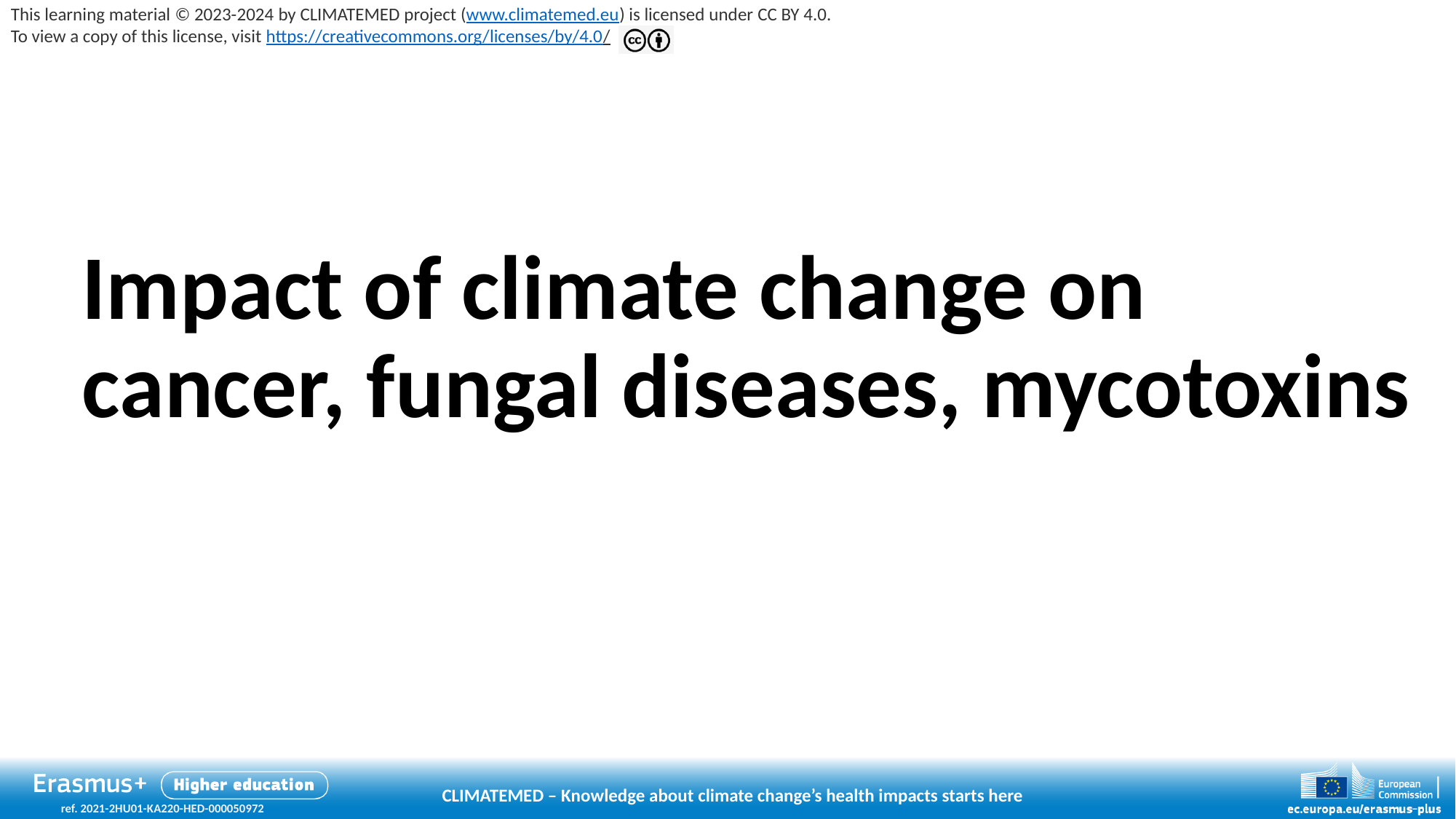

# Impact of climate change on cancer, fungal diseases, mycotoxins